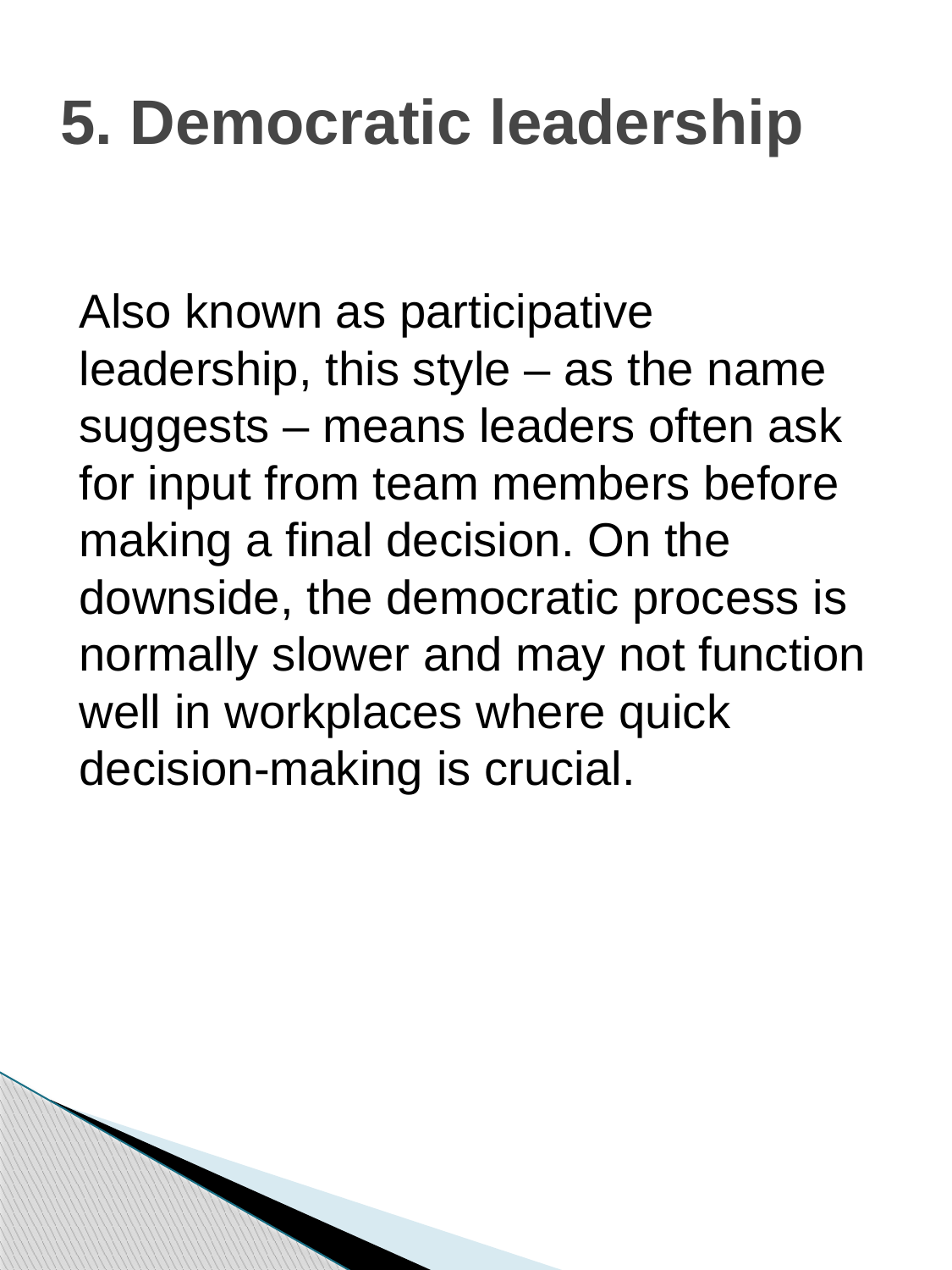

# 5. Democratic leadership
Also known as participative leadership, this style – as the name suggests – means leaders often ask for input from team members before making a final decision. On the downside, the democratic process is normally slower and may not function well in workplaces where quick decision-making is crucial.